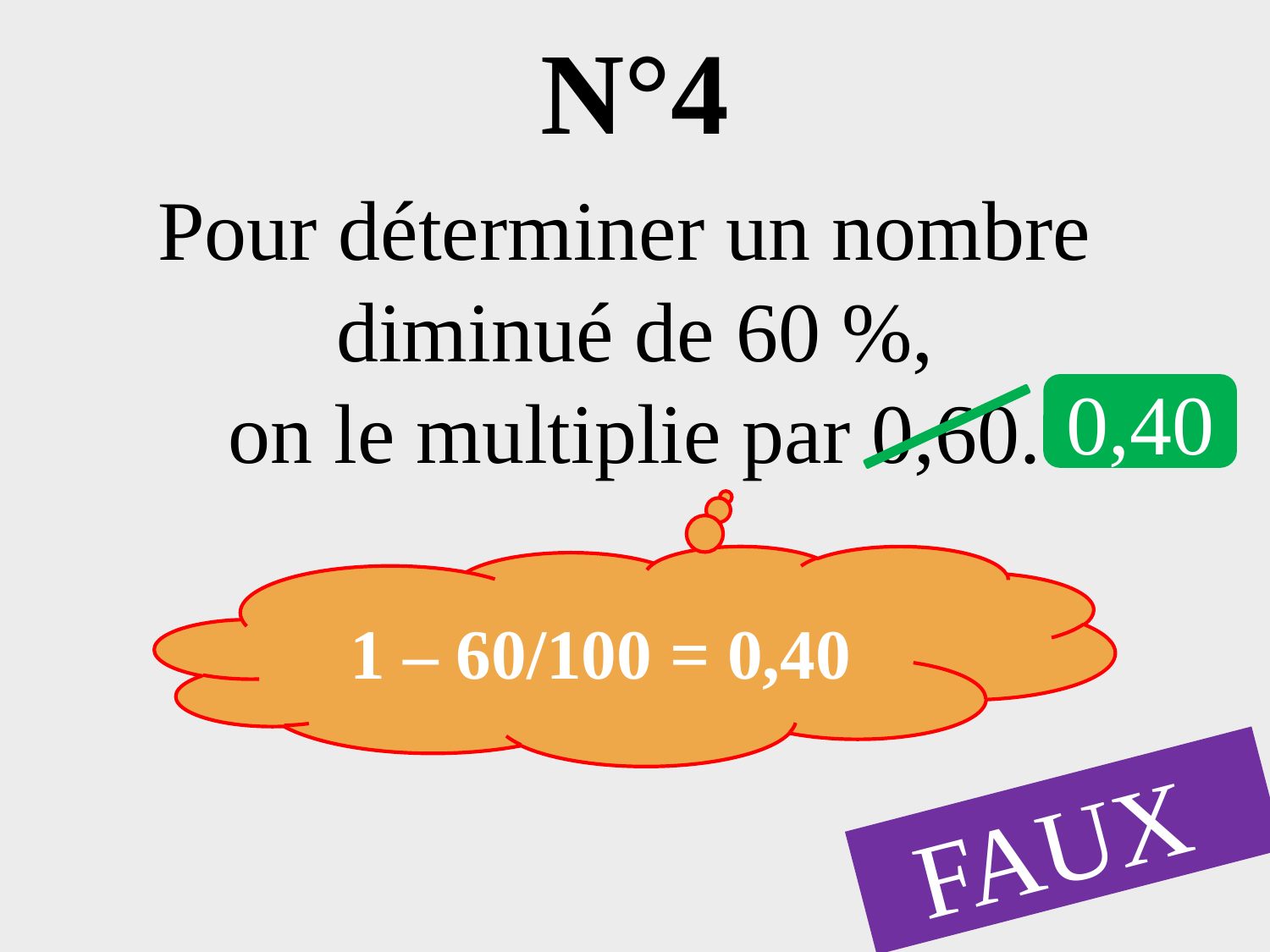

# N°4
Pour déterminer un nombre
diminué de 60 %,
on le multiplie par 0,60.
0,40

1 – 60/100 = 0,40
FAUX